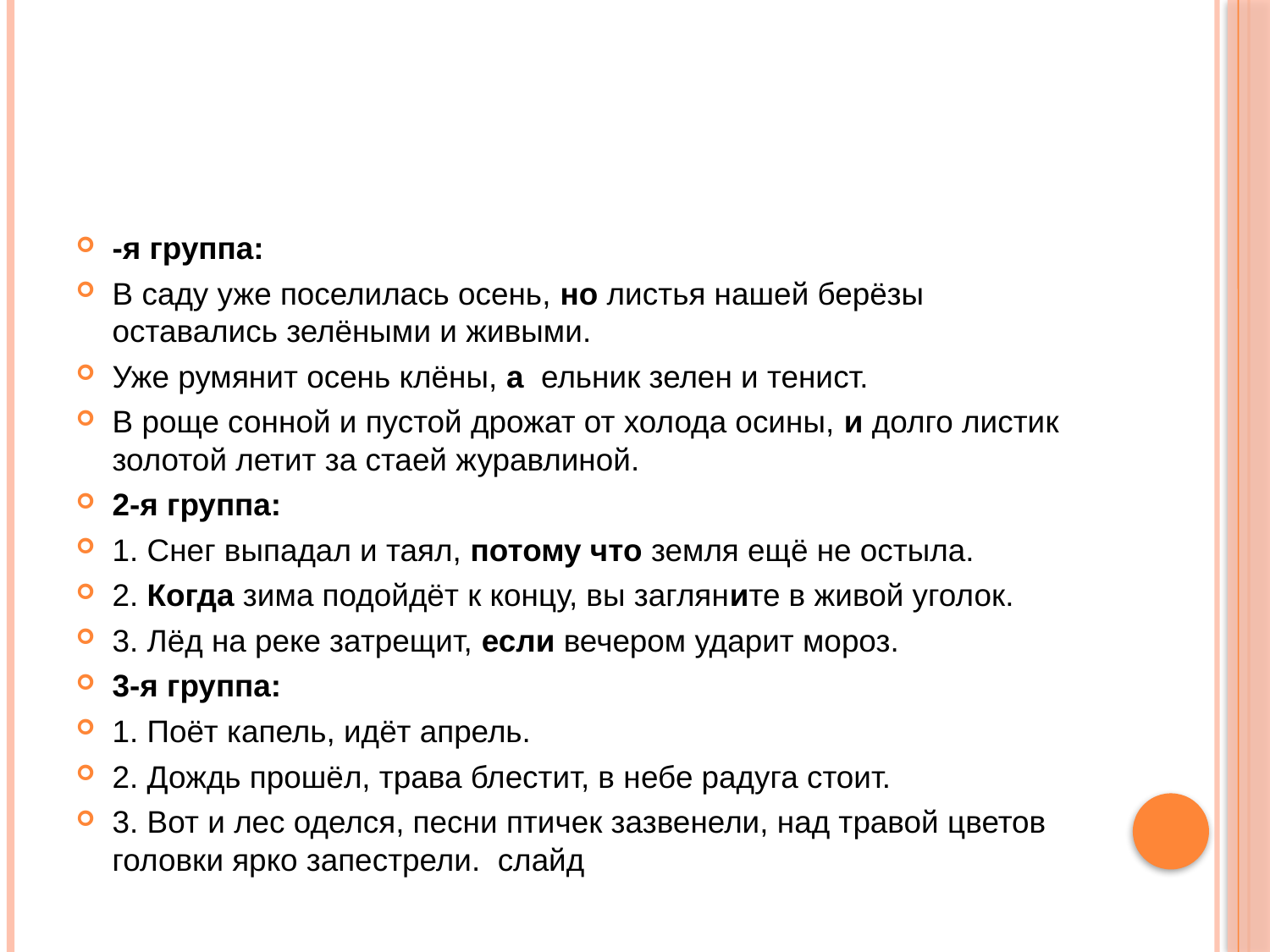

#
-я группа:
В саду уже поселилась осень, но листья нашей берёзы оставались зелёными и живыми.
Уже румянит осень клёны, а  ельник зелен и тенист.
В роще сонной и пустой дрожат от холода осины, и долго листик золотой летит за стаей журавлиной.
2-я группа:
1. Снег выпадал и таял, потому что земля ещё не остыла.
2. Когда зима подойдёт к концу, вы загляните в живой уголок.
3. Лёд на реке затрещит, если вечером ударит мороз.
3-я группа:
1. Поёт капель, идёт апрель.
2. Дождь прошёл, трава блестит, в небе радуга стоит.
3. Вот и лес оделся, песни птичек зазвенели, над травой цветов головки ярко запестрели.  слайд